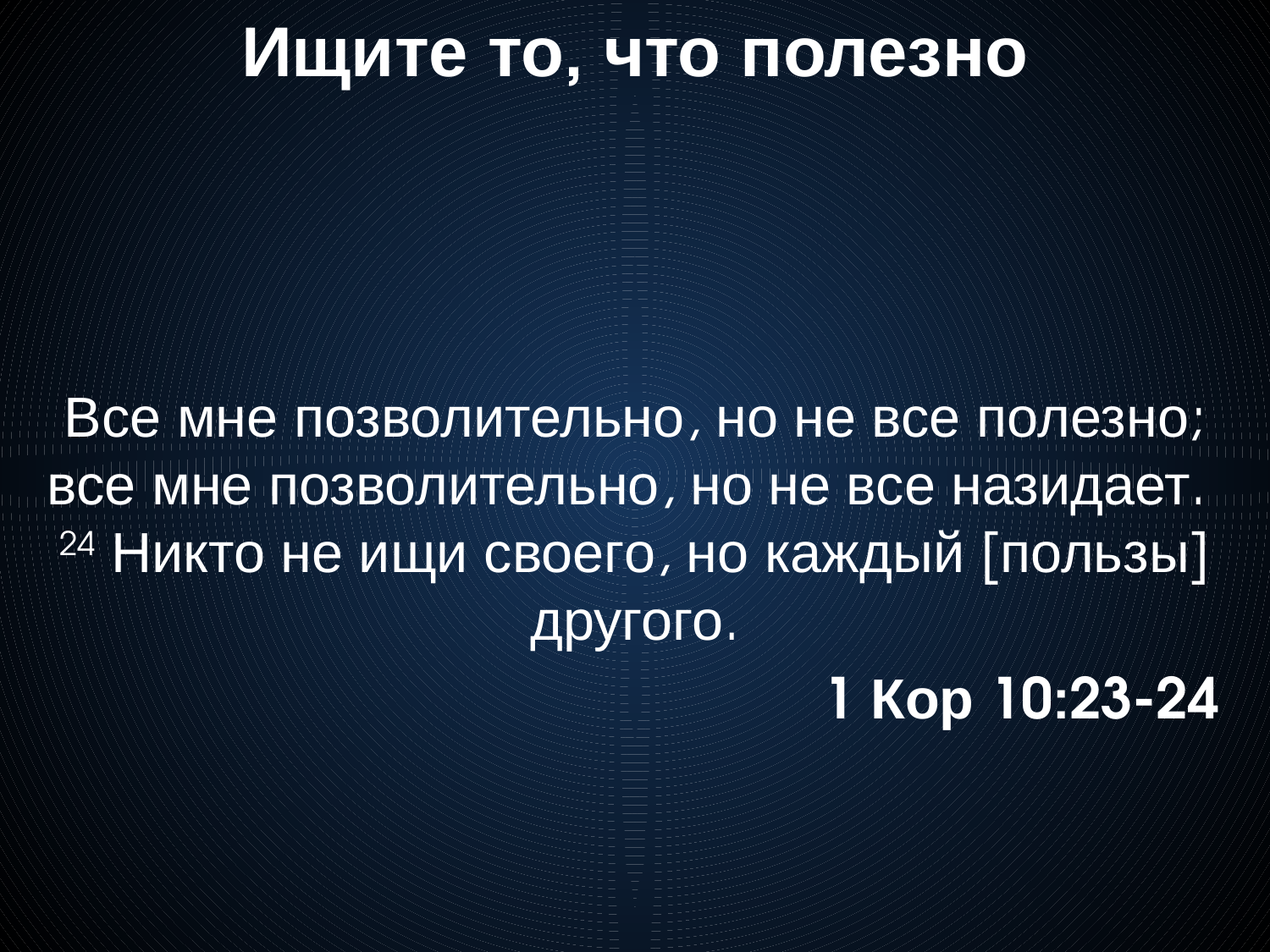

# Ищите то, что полезно
Все мне позволительно, но не все полезно; все мне позволительно, но не все назидает.  24 Никто не ищи своего, но каждый [пользы] другого.
1 Кор 10:23-24